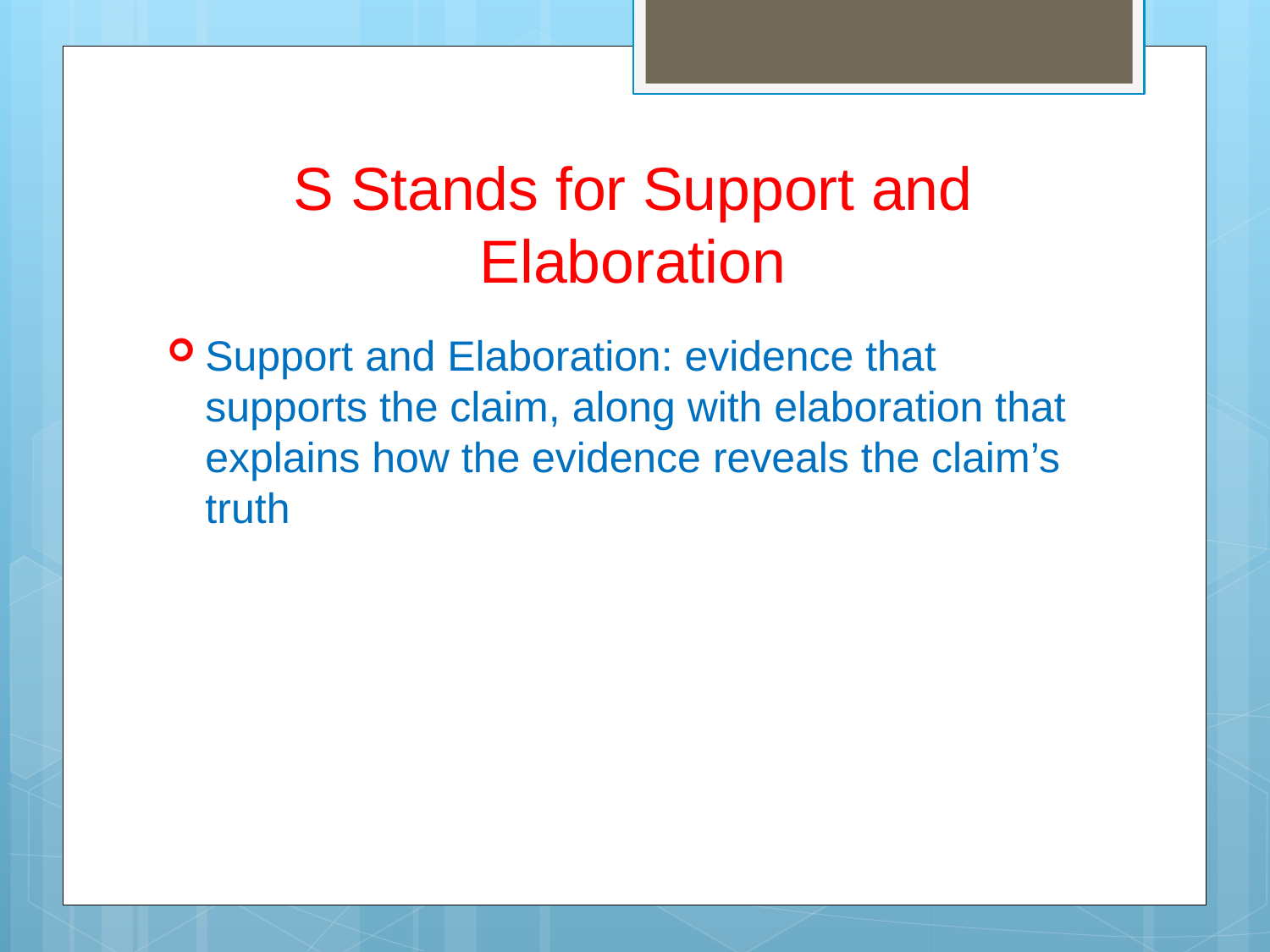

# S Stands for Support and Elaboration
Support and Elaboration: evidence that supports the claim, along with elaboration that explains how the evidence reveals the claim’s truth